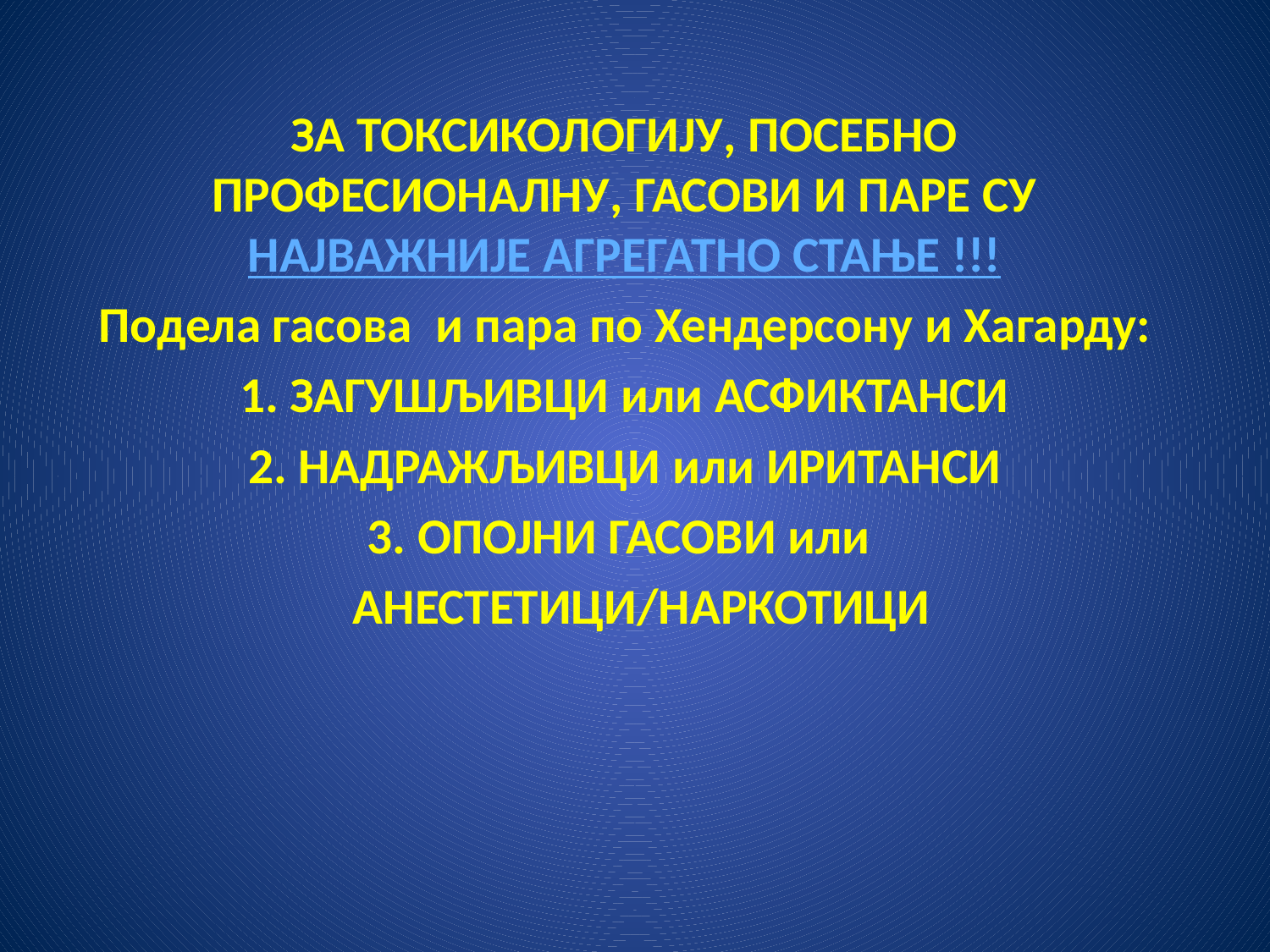

ЗА ТОКСИКОЛОГИЈУ, ПОСЕБНО ПРОФЕСИОНАЛНУ, ГАСОВИ И ПАРЕ СУ НАЈВАЖНИЈЕ АГРЕГАТНО СТАЊЕ !!!
Подела гасова  и пара по Хендерсону и Хагарду:
1. ЗАГУШЉИВЦИ или АСФИКТАНСИ
2. НАДРАЖЉИВЦИ или ИРИТАНСИ
3. ОПОЈНИ ГАСОВИ или
    АНЕСТЕТИЦИ/НАРКОТИЦИ